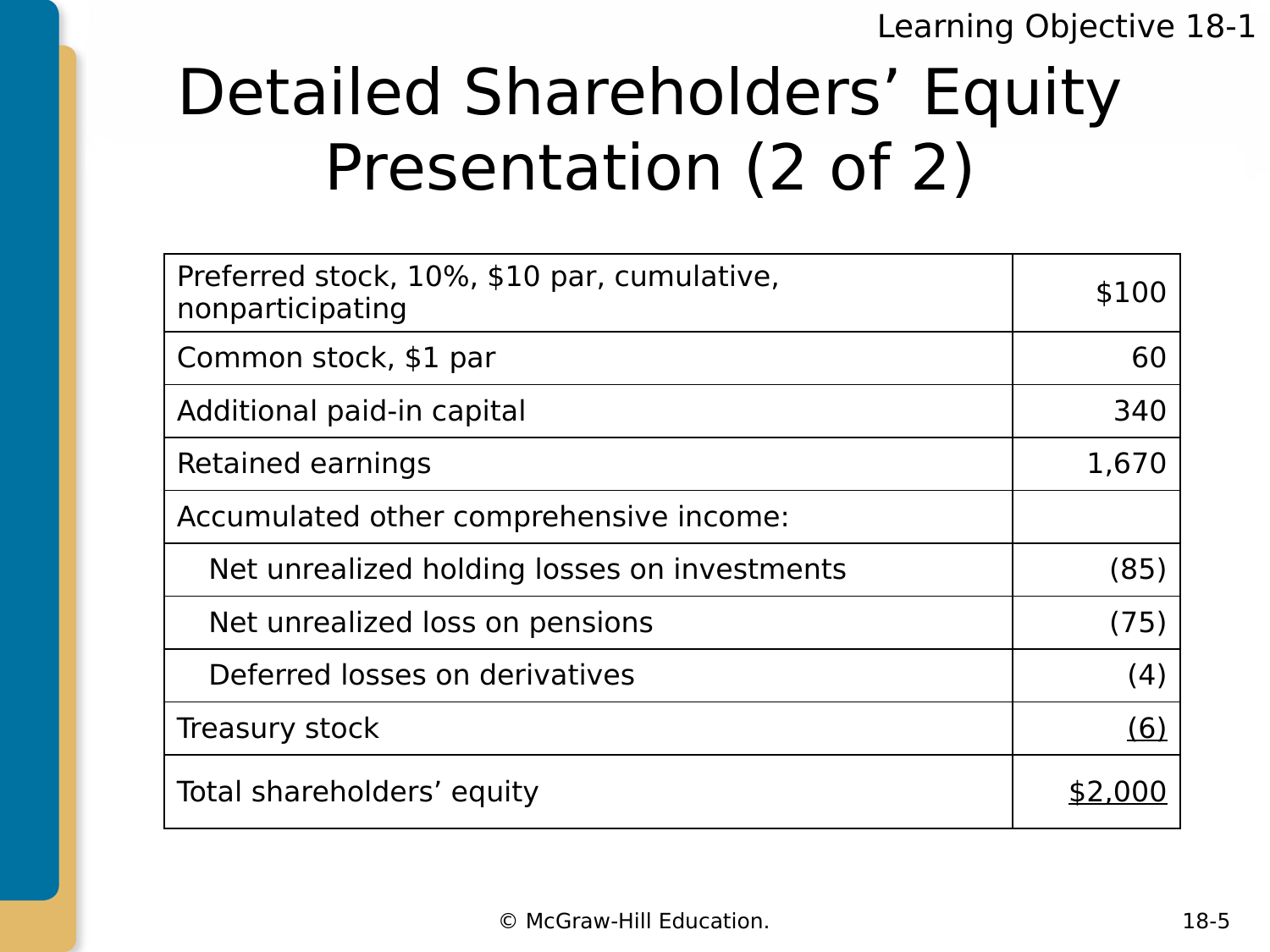

Learning Objective 18-1
# Detailed Shareholders’ Equity Presentation (2 of 2)
| Preferred stock, 10%, $10 par, cumulative, nonparticipating | $100 |
| --- | --- |
| Common stock, $1 par | 60 |
| Additional paid-in capital | 340 |
| Retained earnings | 1,670 |
| Accumulated other comprehensive income: |  |
| Net unrealized holding losses on investments | (85) |
| Net unrealized loss on pensions | (75) |
| Deferred losses on derivatives | (4) |
| Treasury stock | (6) |
| Total shareholders’ equity | $2,000 |